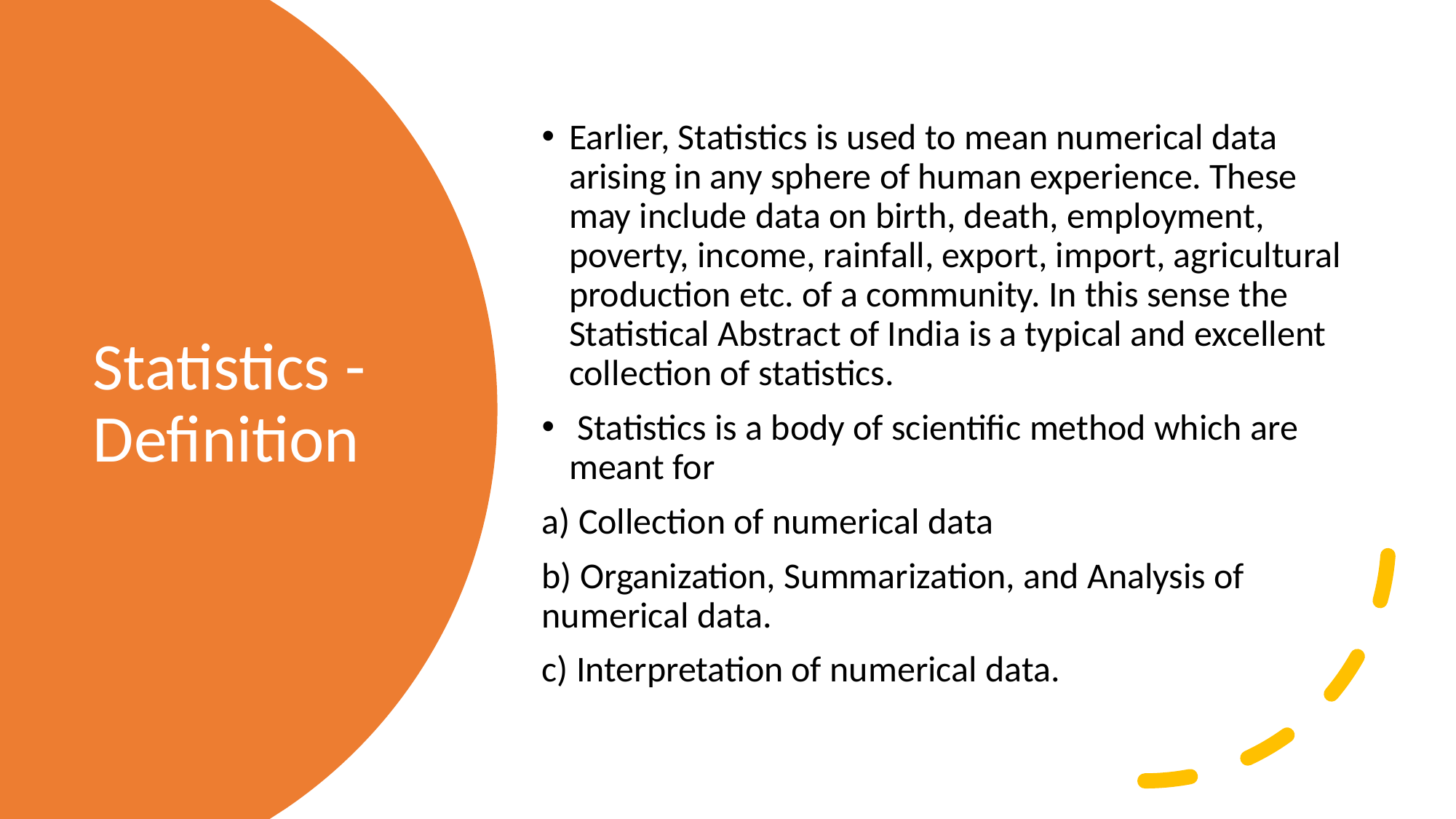

Earlier, Statistics is used to mean numerical data arising in any sphere of human experience. These may include data on birth, death, employment, poverty, income, rainfall, export, import, agricultural production etc. of a community. In this sense the Statistical Abstract of India is a typical and excellent collection of statistics.
 Statistics is a body of scientific method which are meant for
a) Collection of numerical data
b) Organization, Summarization, and Analysis of numerical data.
c) Interpretation of numerical data.
# Statistics - Definition